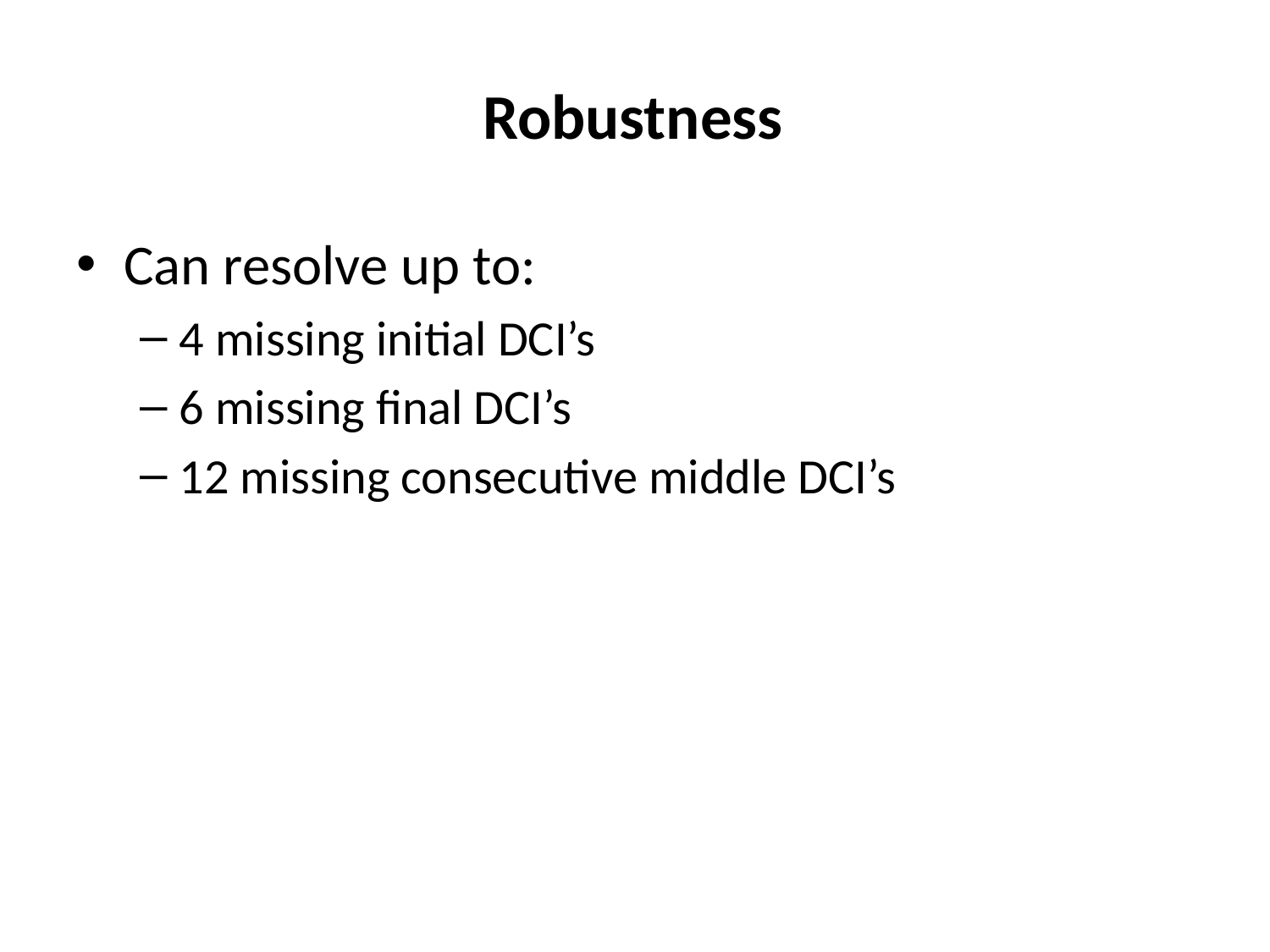

Robustness
Can resolve up to:
4 missing initial DCI’s
6 missing final DCI’s
12 missing consecutive middle DCI’s